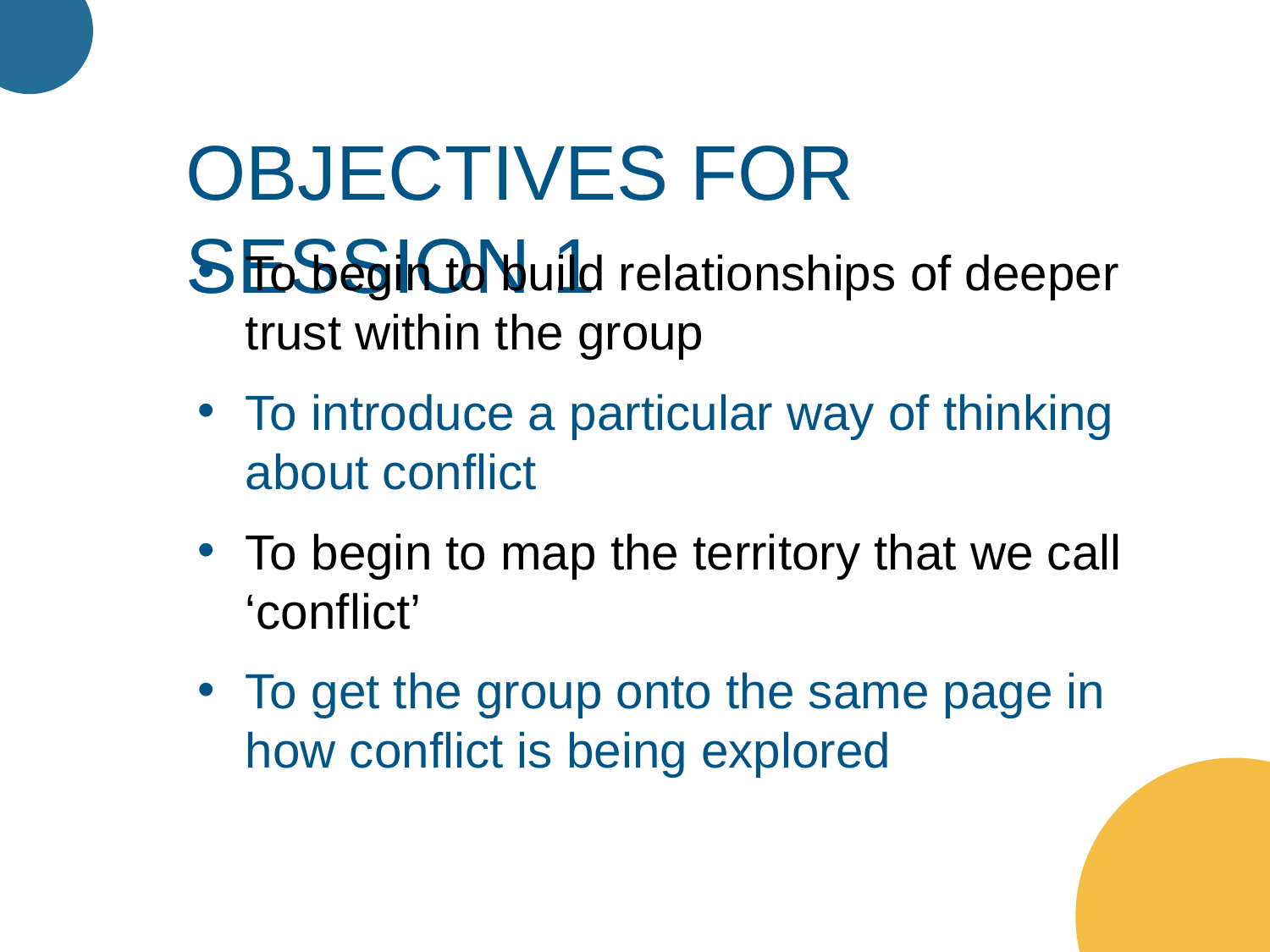

Objectives for session 1
To begin to build relationships of deeper trust within the group
To introduce a particular way of thinking about conflict
To begin to map the territory that we call ‘conflict’
To get the group onto the same page in how conflict is being explored